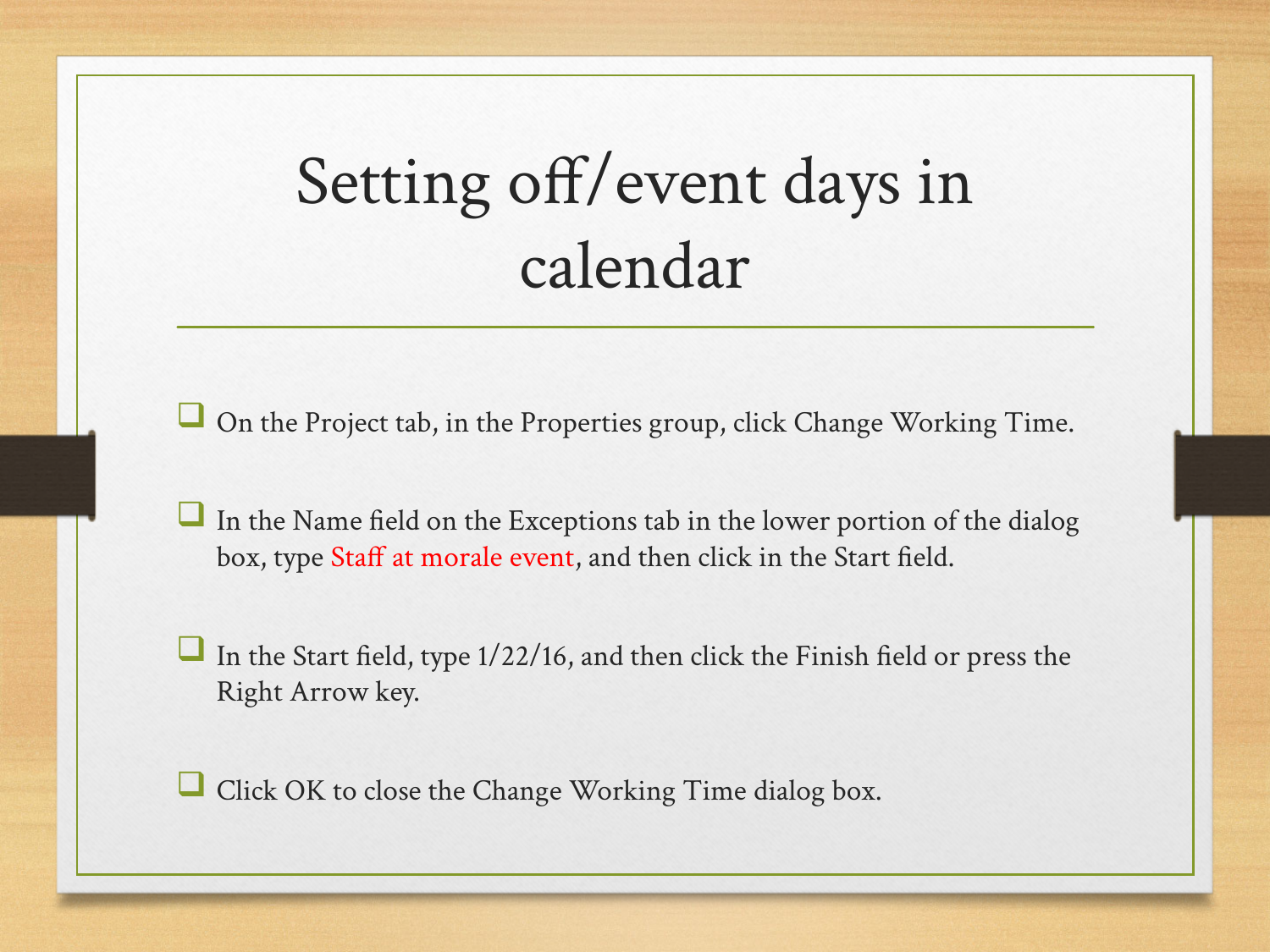

# Setting off/event days in calendar

On the Project tab, in the Properties group, click Change Working Time.

In the Name field on the Exceptions tab in the lower portion of the dialog box, type Staff at morale event, and then click in the Start field.

In the Start field, type 1/22/16, and then click the Finish field or press the Right Arrow key.

Click OK to close the Change Working Time dialog box.